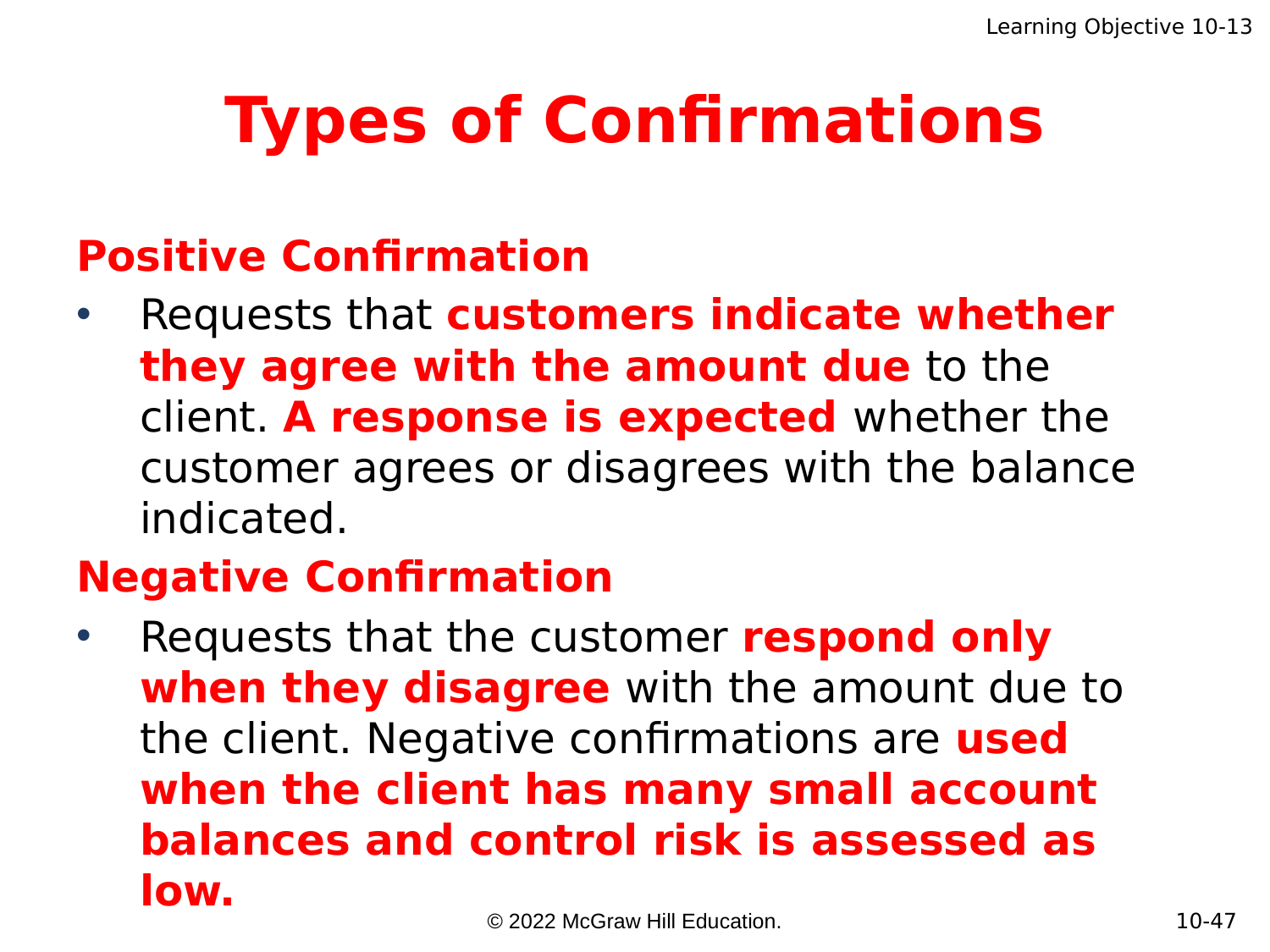

Learning Objective 10-13
# Types of Confirmations
Positive Confirmation
Requests that customers indicate whether they agree with the amount due to the client. A response is expected whether the customer agrees or disagrees with the balance indicated.
Negative Confirmation
Requests that the customer respond only when they disagree with the amount due to the client. Negative confirmations are used when the client has many small account balances and control risk is assessed as low.